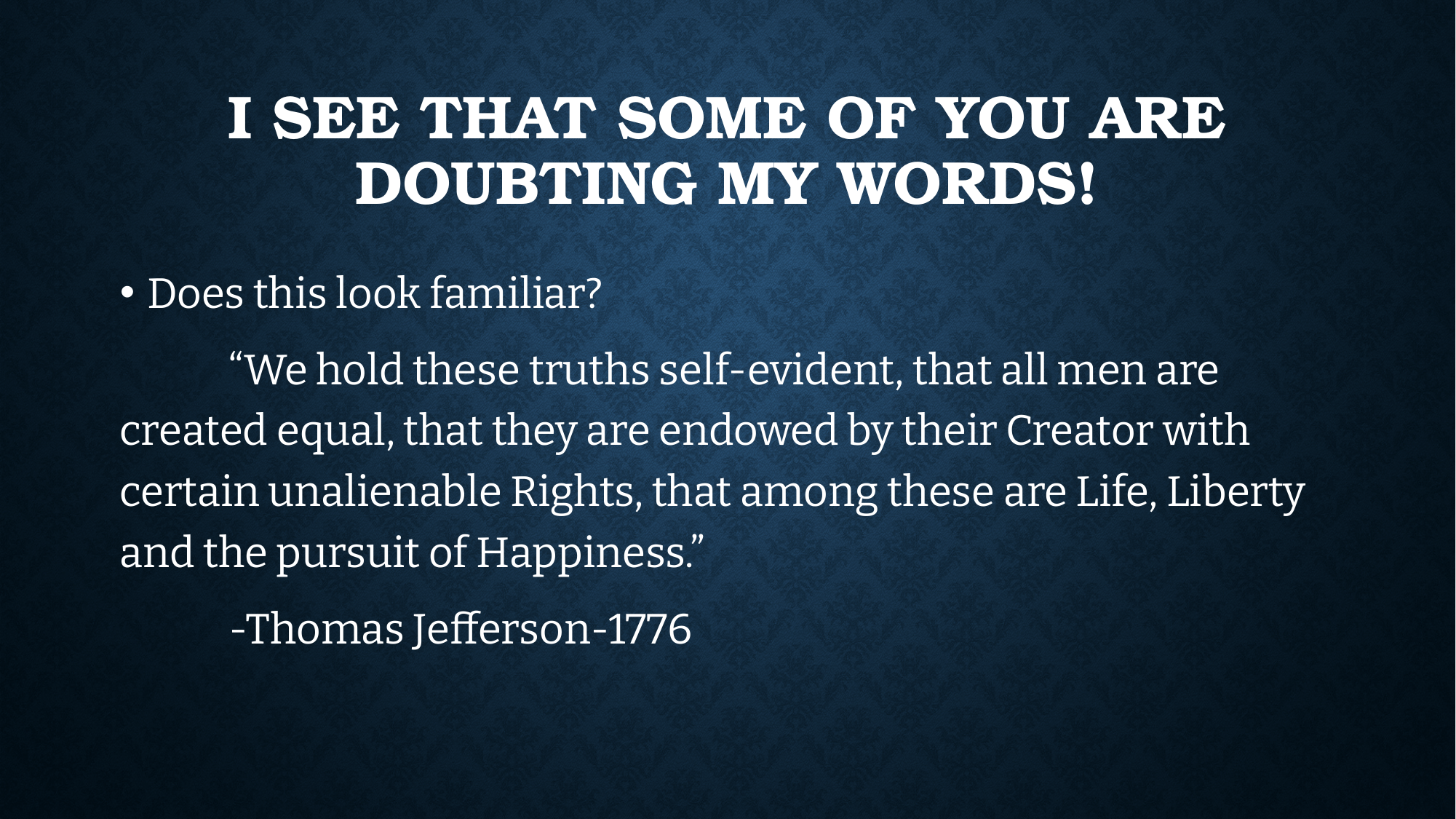

# I See that Some of You are Doubting My Words!
Does this look familiar?
	“We hold these truths self-evident, that all men are created equal, that they are endowed by their Creator with certain unalienable Rights, that among these are Life, Liberty and the pursuit of Happiness.”
	-Thomas Jefferson-1776